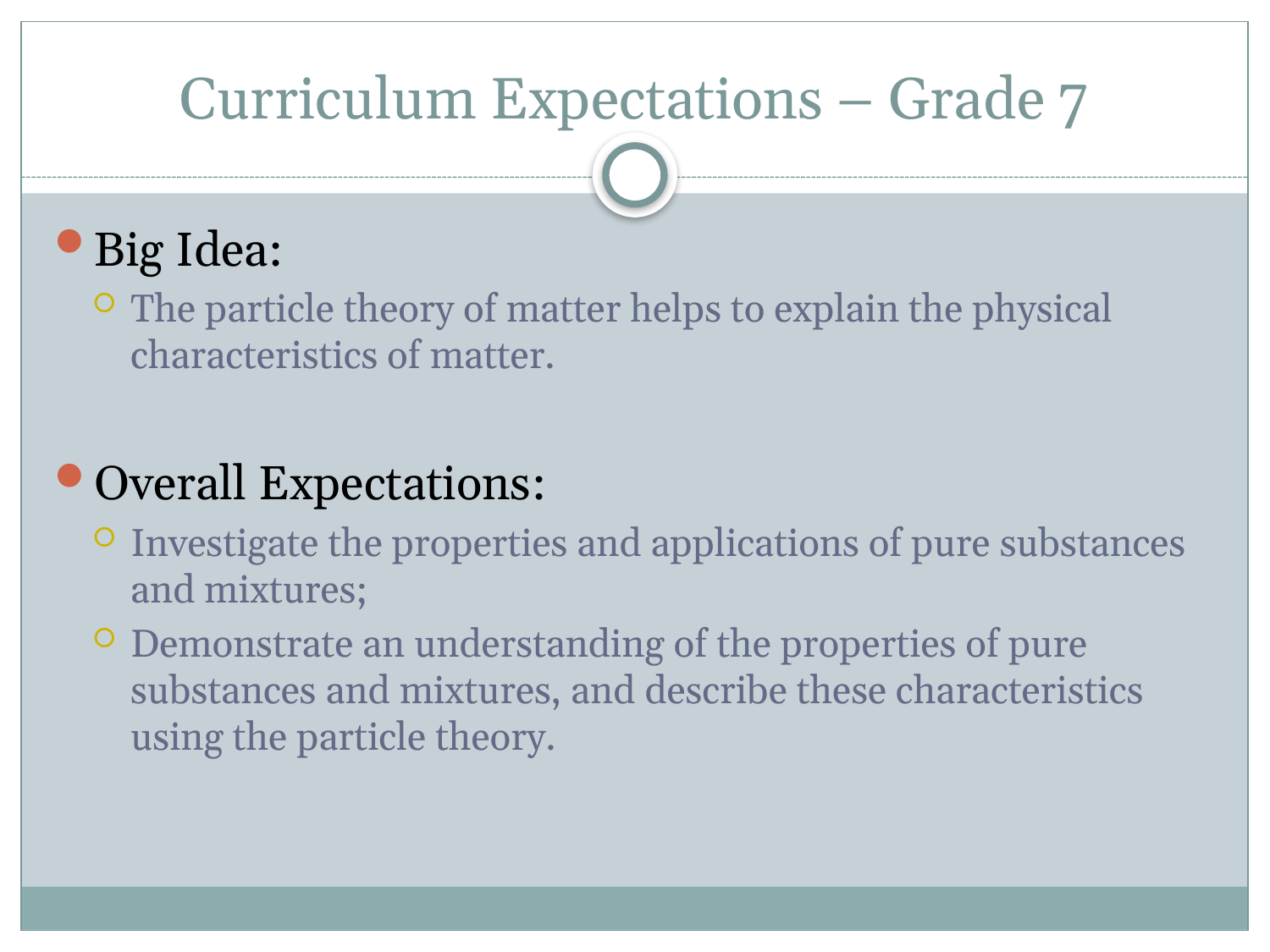

# Curriculum Expectations – Grade 7
Big Idea:
The particle theory of matter helps to explain the physical characteristics of matter.

Overall Expectations:
Investigate the properties and applications of pure substances and mixtures;
Demonstrate an understanding of the properties of pure substances and mixtures, and describe these characteristics using the particle theory.